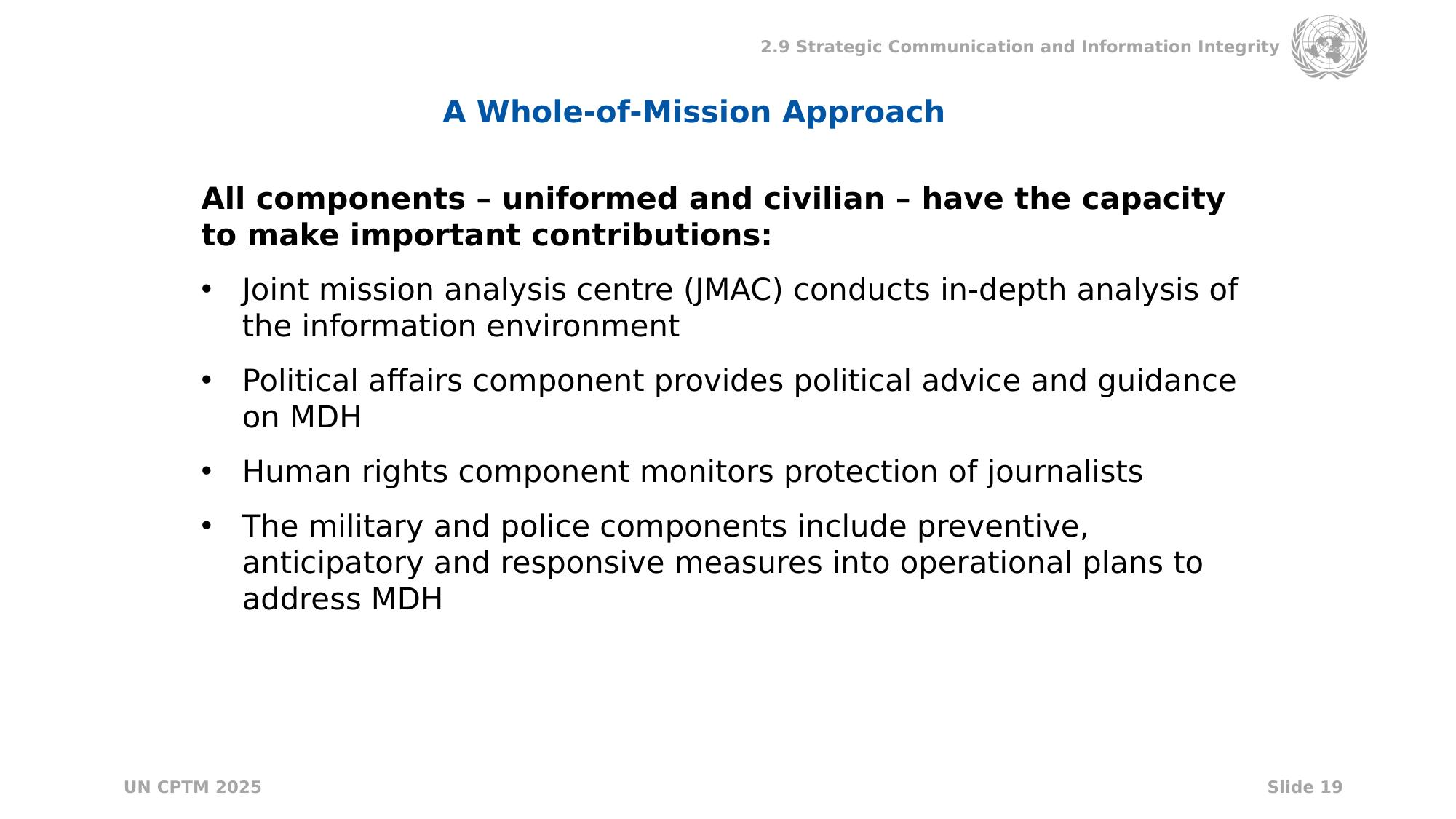

A Whole-of-Mission Approach
All components – uniformed and civilian – have the capacity to make important contributions:
Joint mission analysis centre (JMAC) conducts in-depth analysis of the information environment
Political affairs component provides political advice and guidance on MDH
Human rights component monitors protection of journalists
The military and police components include preventive, anticipatory and responsive measures into operational plans to address MDH